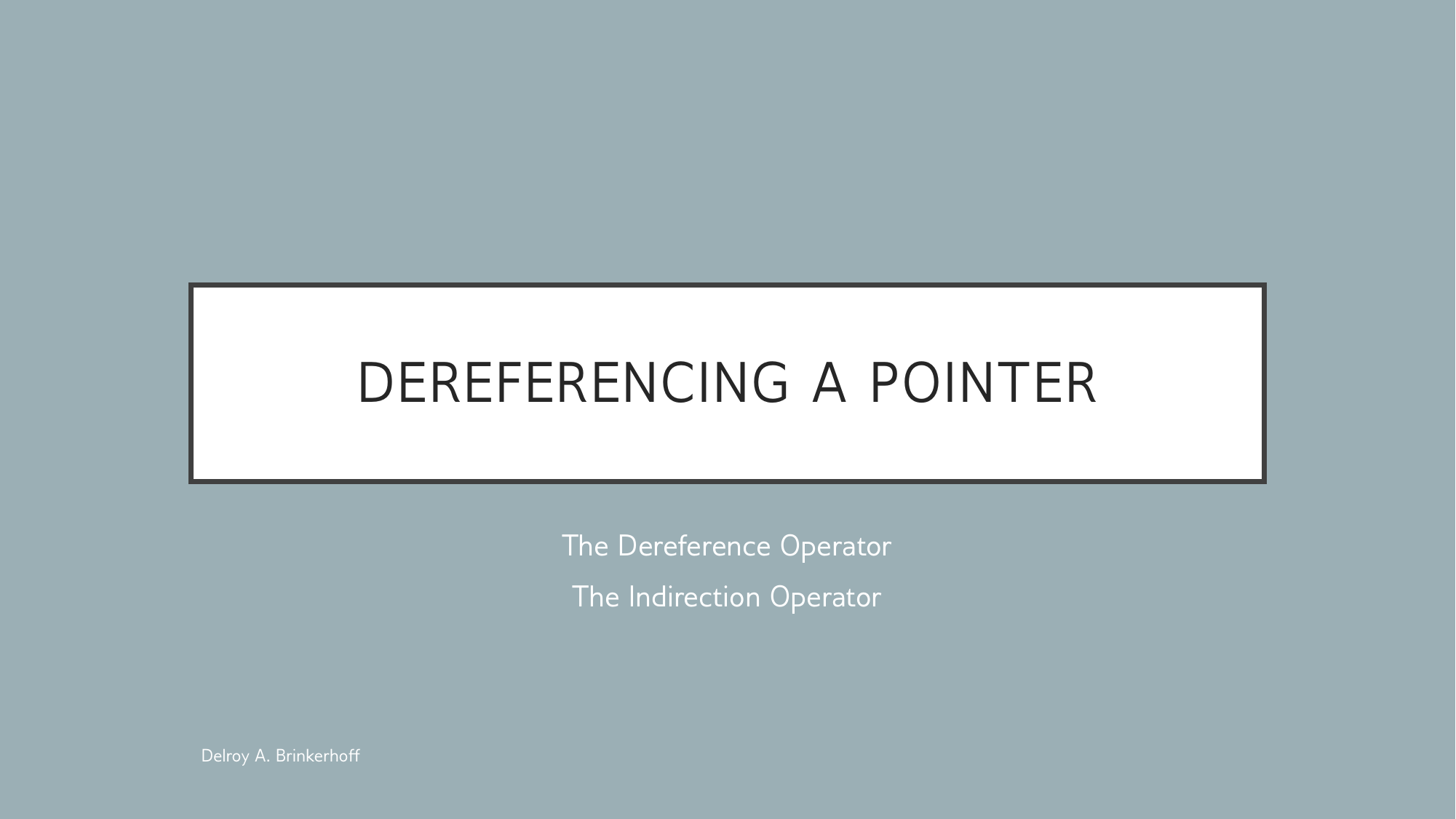

# Dereferencing A Pointer
The Dereference Operator
The Indirection Operator
Delroy A. Brinkerhoff